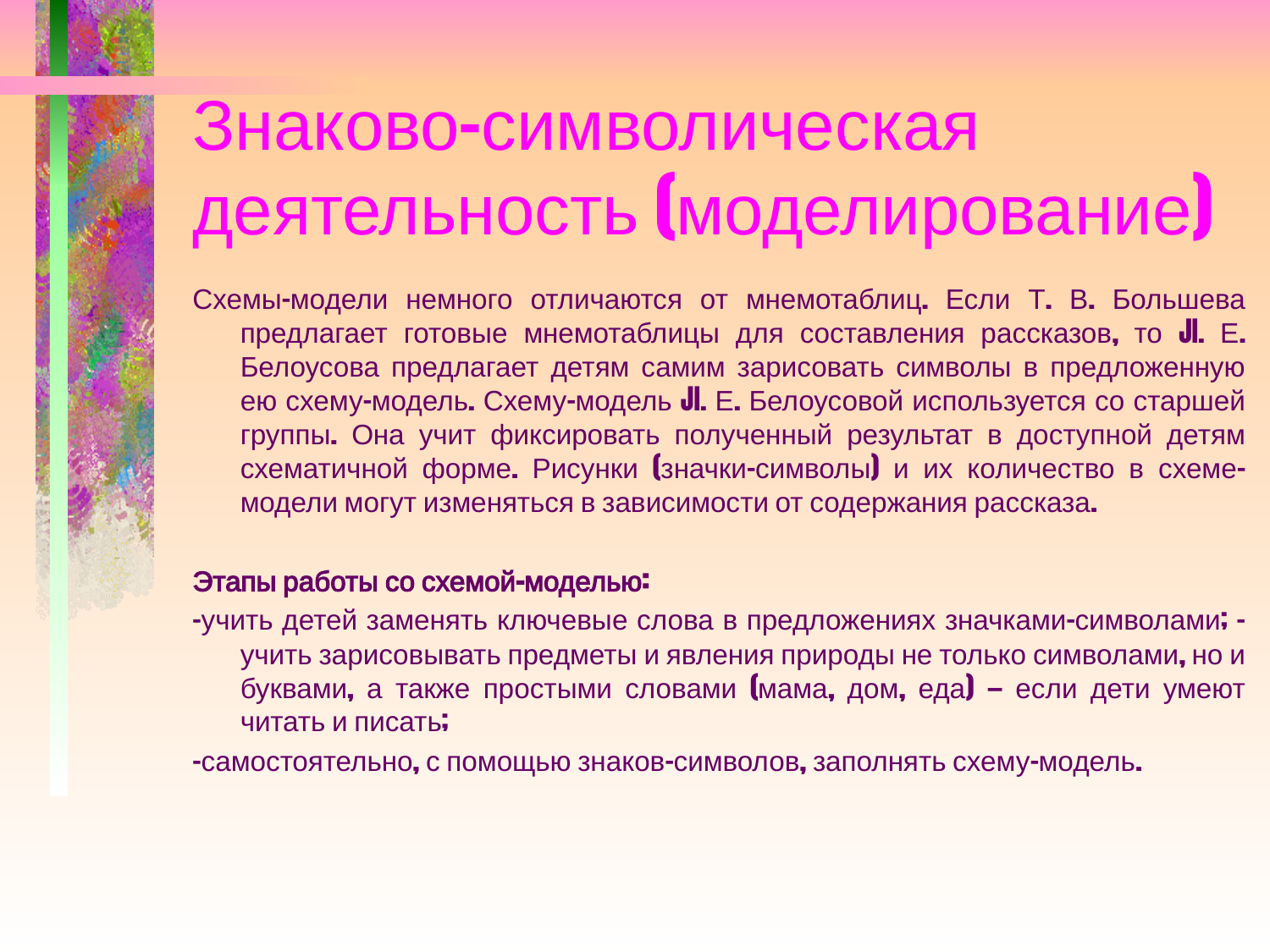

# Знаково-символическая деятельность (моделирование)
Схемы-модели немного отличаются от мнемотаблиц. Если Т. В. Большева предлагает готовые мнемотаблицы для составления рассказов, то JI. Е. Белоусова предлагает детям самим зарисовать символы в предложенную ею схему-модель. Схему-модель JI. Е. Белоусовой используется со старшей группы. Она учит фиксировать полученный результат в доступной детям схематичной форме. Рисунки (значки-символы) и их количество в схеме-модели могут изменяться в зависимости от содержания рассказа.

Этапы работы со схемой-моделью:
-учить детей заменять ключевые слова в предложениях значками-символами; -учить зарисовывать предметы и явления природы не только символами, но и буквами, а так­же простыми словами (мама, дом, еда) — если дети умеют читать и писать;
-самостоятельно, с помощью знаков-символов, заполнять схему-модель.